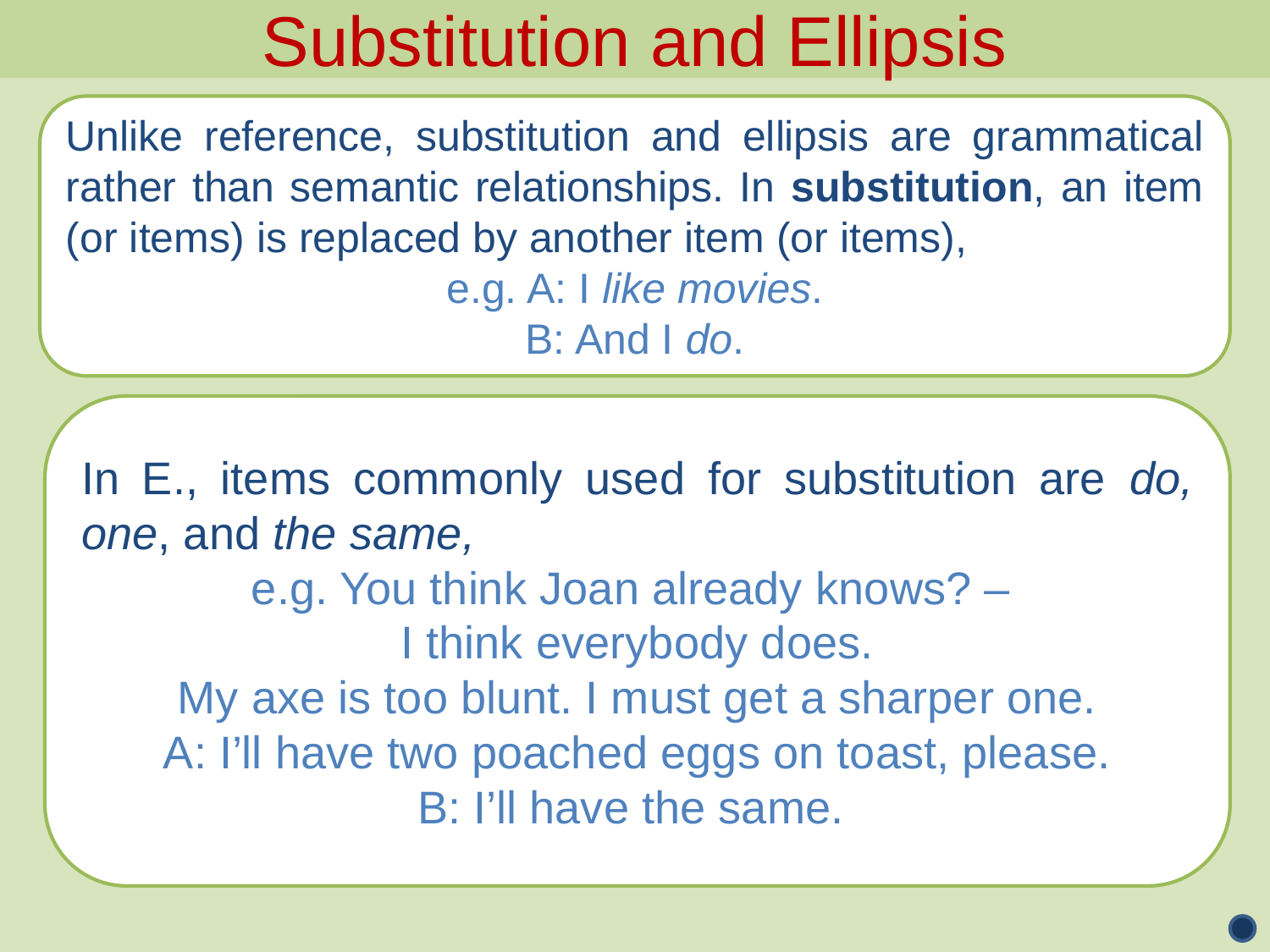

Substitution and Ellipsis
Unlike reference, substitution and ellipsis are grammatical rather than semantic relationships. In substitution, an item (or items) is replaced by another item (or items),
e.g. A: I like movies.
B: And I do.
In E., items commonly used for substitution are do, one, and the same,
e.g. You think Joan already knows? –
I think everybody does.
My axe is too blunt. I must get a sharper one.
A: I’ll have two poached eggs on toast, please.
B: I’ll have the same.